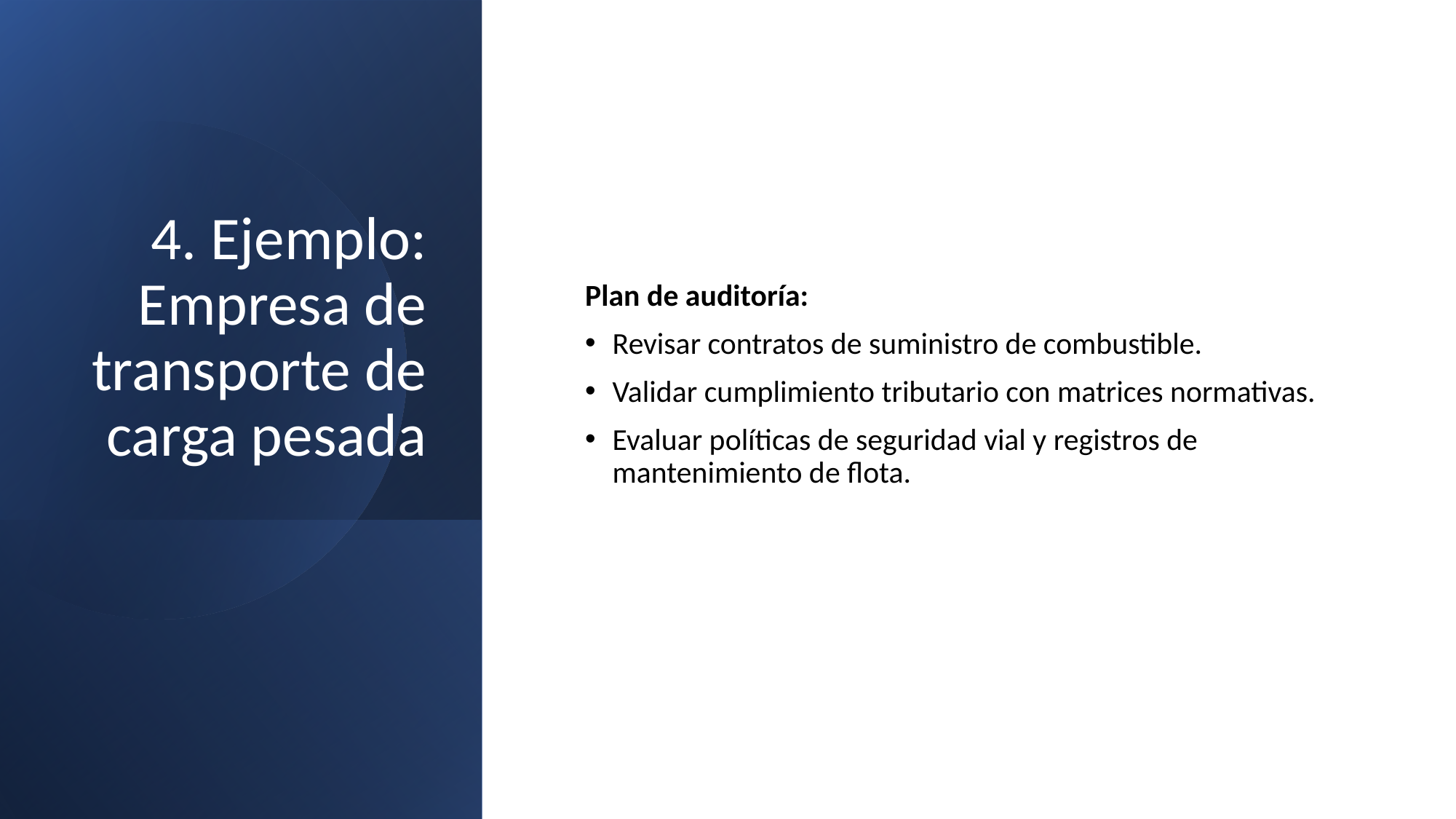

# 4. Ejemplo: Empresa de transporte de carga pesada
Plan de auditoría:
Revisar contratos de suministro de combustible.
Validar cumplimiento tributario con matrices normativas.
Evaluar políticas de seguridad vial y registros de mantenimiento de flota.